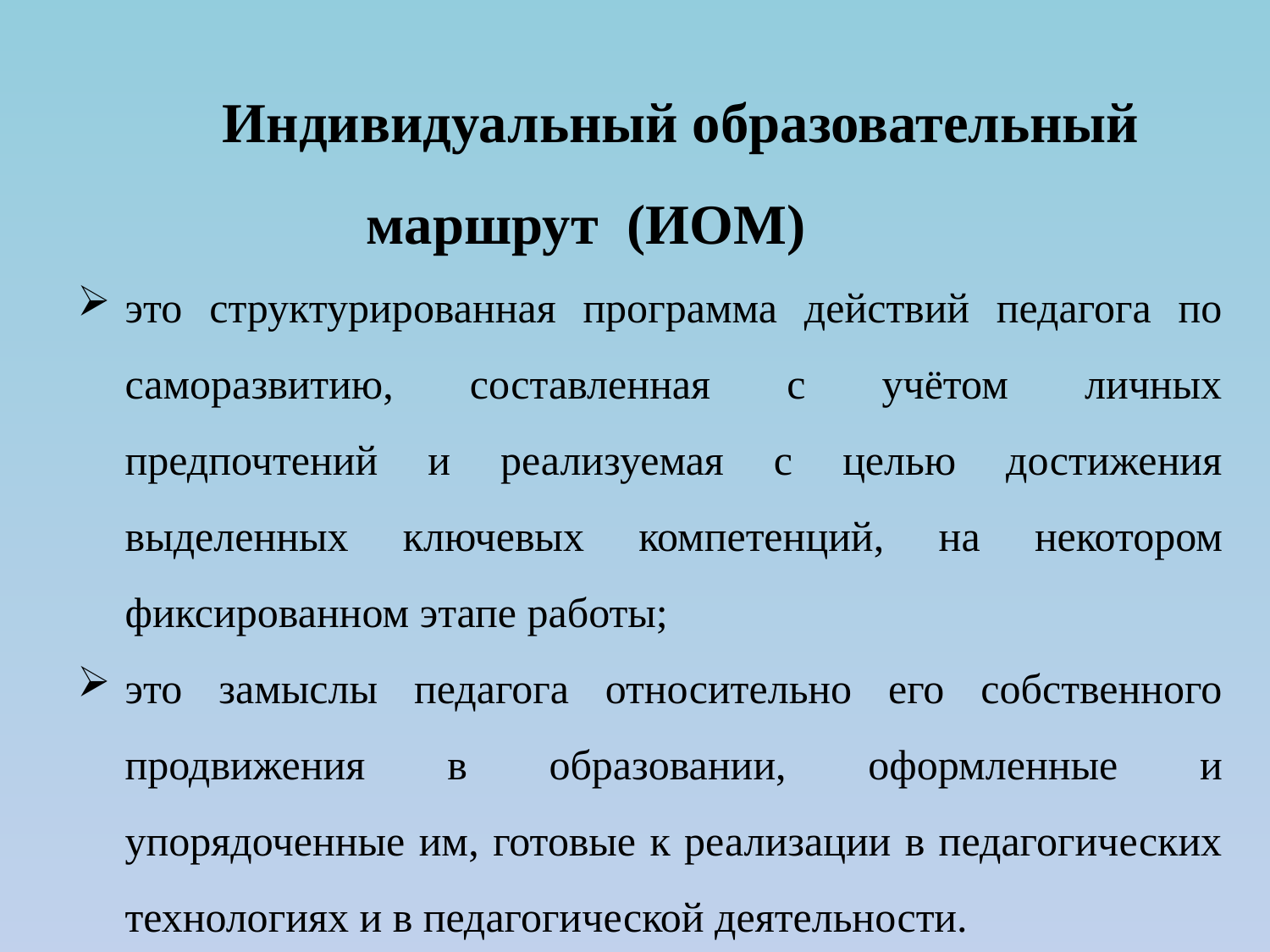

Индивидуальный образовательный маршрут  (ИОМ)
это структурированная программа действий педагога по саморазвитию, составленная с учётом личных предпочтений и реализуемая с целью достижения выделенных ключевых компетенций, на некотором фиксированном этапе работы;
это замыслы педагога относительно его собственного продвижения в образовании, оформленные и упорядоченные им, готовые к реализации в педагогических технологиях и в педагогической деятельности.